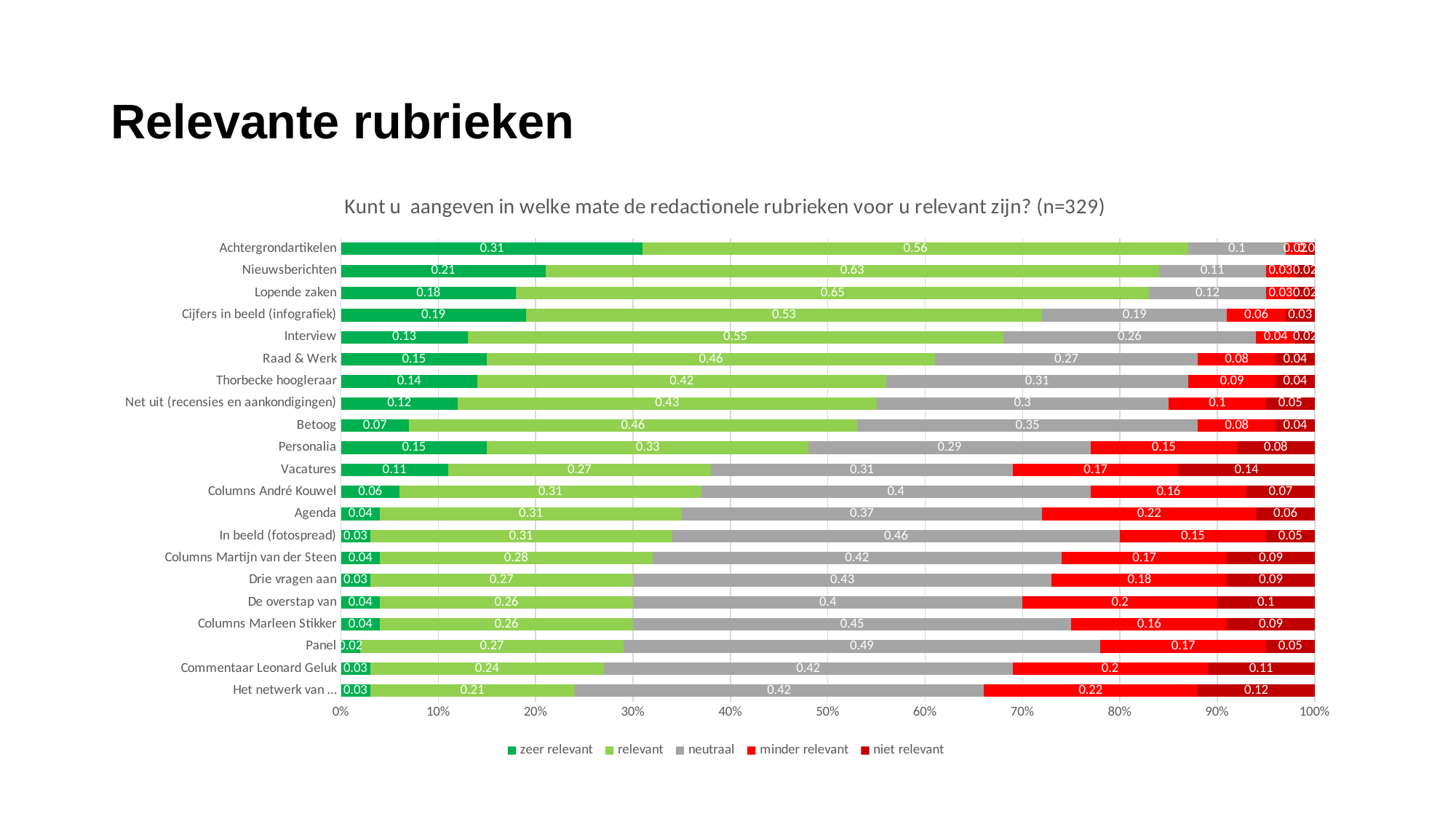

# Relevante rubrieken

### Chart: Kunt u  aangeven in welke mate de redactionele rubrieken voor u relevant zijn? (n=329)

| Category | zeer relevant  | relevant  | neutraal  | minder relevant  | niet relevant  |
|---|---|---|---|---|---|
| Het netwerk van … | 0.03 | 0.21 | 0.42 | 0.22 | 0.12 |
| Commentaar Leonard Geluk | 0.03 | 0.24 | 0.42 | 0.2 | 0.11 |
| Panel | 0.02 | 0.27 | 0.49 | 0.17 | 0.05 |
| Columns Marleen Stikker | 0.04 | 0.26 | 0.45 | 0.16 | 0.09 |
| De overstap van | 0.04 | 0.26 | 0.4 | 0.2 | 0.1 |
| Drie vragen aan | 0.03 | 0.27 | 0.43 | 0.18 | 0.09 |
| Columns Martijn van der Steen | 0.04 | 0.28 | 0.42 | 0.17 | 0.09 |
| In beeld (fotospread) | 0.03 | 0.31 | 0.46 | 0.15 | 0.05 |
| Agenda | 0.04 | 0.31 | 0.37 | 0.22 | 0.06 |
| Columns André Kouwel | 0.06 | 0.31 | 0.4 | 0.16 | 0.07 |
| Vacatures | 0.11 | 0.27 | 0.31 | 0.17 | 0.14 |
| Personalia | 0.15 | 0.33 | 0.29 | 0.15 | 0.08 |
| Betoog | 0.07 | 0.46 | 0.35 | 0.08 | 0.04 |
| Net uit (recensies en aankondigingen) | 0.12 | 0.43 | 0.3 | 0.1 | 0.05 |
| Thorbecke hoogleraar | 0.14 | 0.42 | 0.31 | 0.09 | 0.04 |
| Raad & Werk | 0.15 | 0.46 | 0.27 | 0.08 | 0.04 |
| Interview | 0.13 | 0.55 | 0.26 | 0.04 | 0.02 |
| Cijfers in beeld (infografiek) | 0.19 | 0.53 | 0.19 | 0.06 | 0.03 |
| Lopende zaken | 0.18 | 0.65 | 0.12 | 0.03 | 0.02 |
| Nieuwsberichten | 0.21 | 0.63 | 0.11 | 0.03 | 0.02 |
| Achtergrondartikelen | 0.31 | 0.56 | 0.1 | 0.02 | 0.01 |